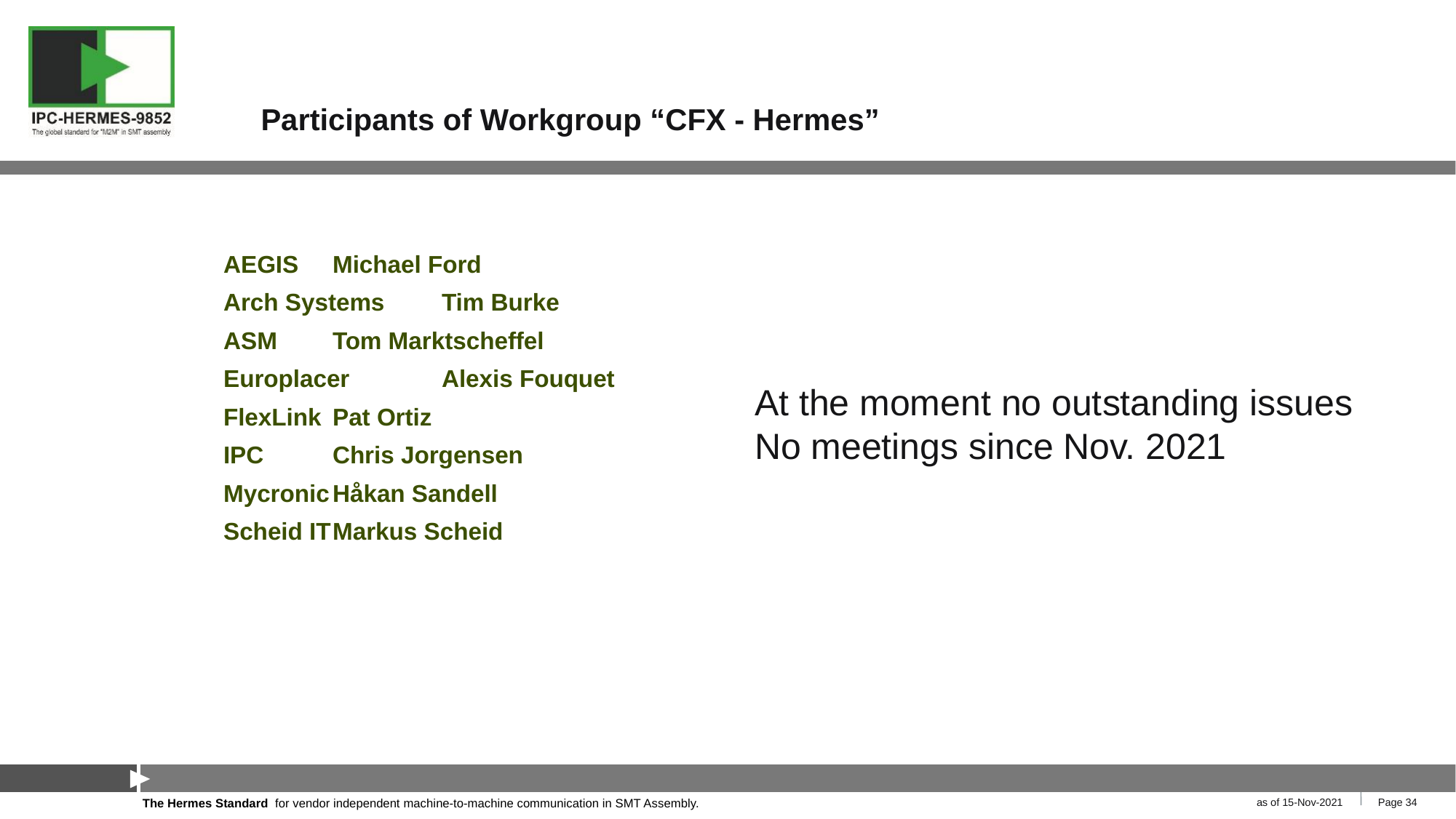

# Participants of Workgroup “CFX - Hermes”
AEGIS	Michael Ford
Arch Systems	Tim Burke
ASM	Tom Marktscheffel
Europlacer	Alexis Fouquet
FlexLink	Pat Ortiz
IPC	Chris Jorgensen
Mycronic	Håkan Sandell
Scheid IT	Markus Scheid
At the moment no outstanding issues
No meetings since Nov. 2021
as of 15-Nov-2021
Page 34